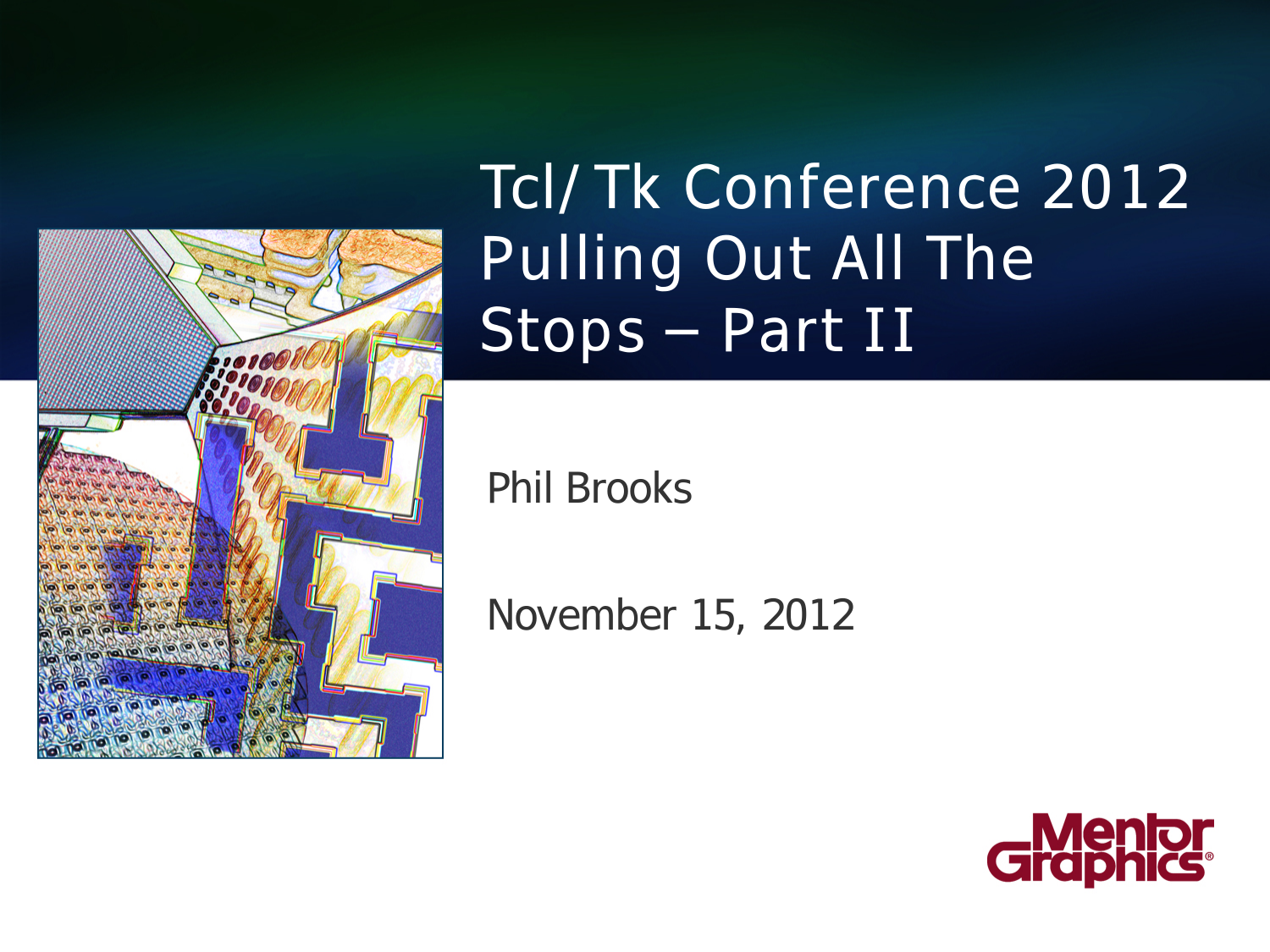

# Tcl/Tk Conference 2012 Pulling Out All The Stops – Part II

Phil Brooks

November 15, 2012